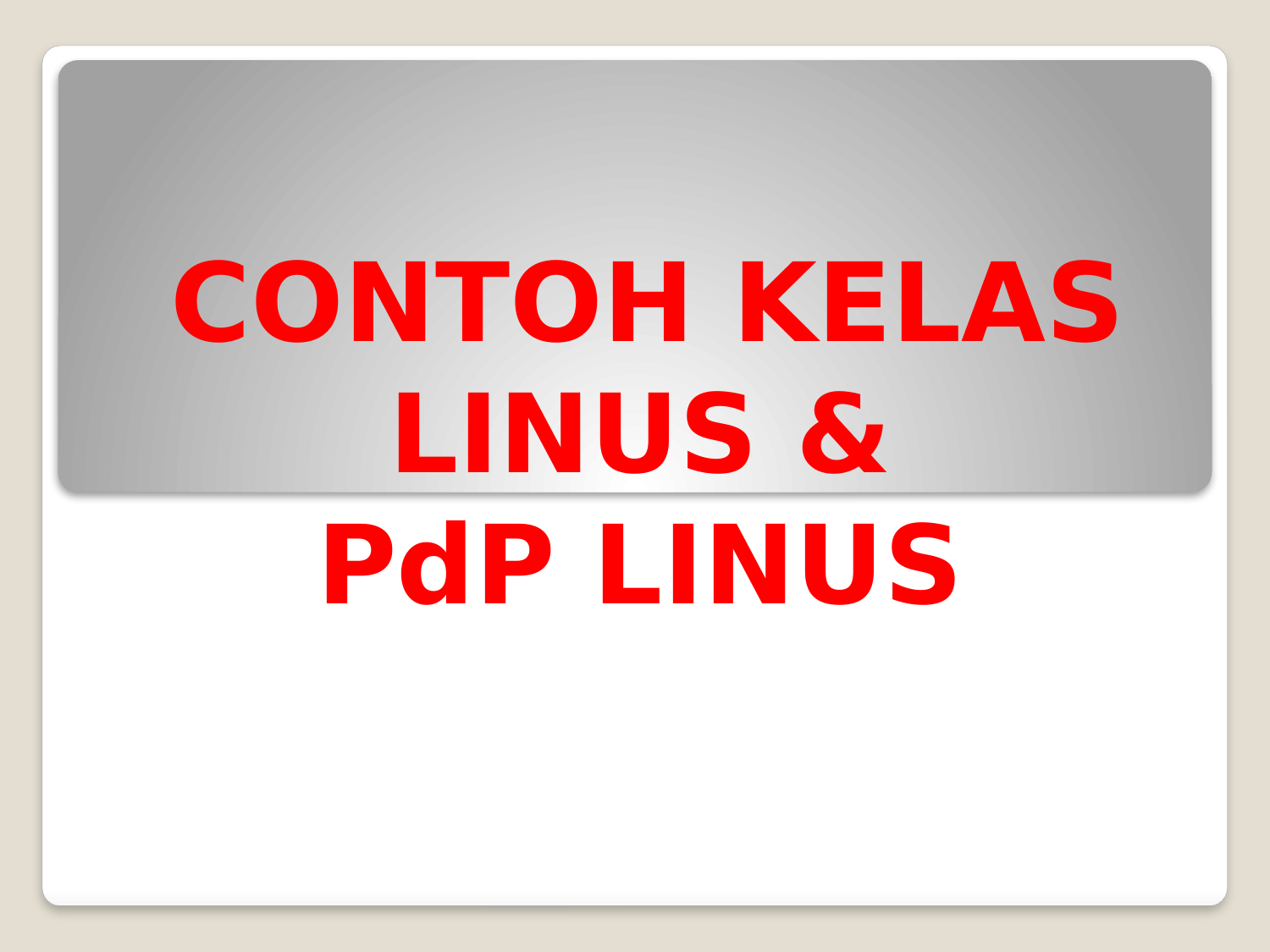

# CONTOH KELAS LINUS & PdP LINUS